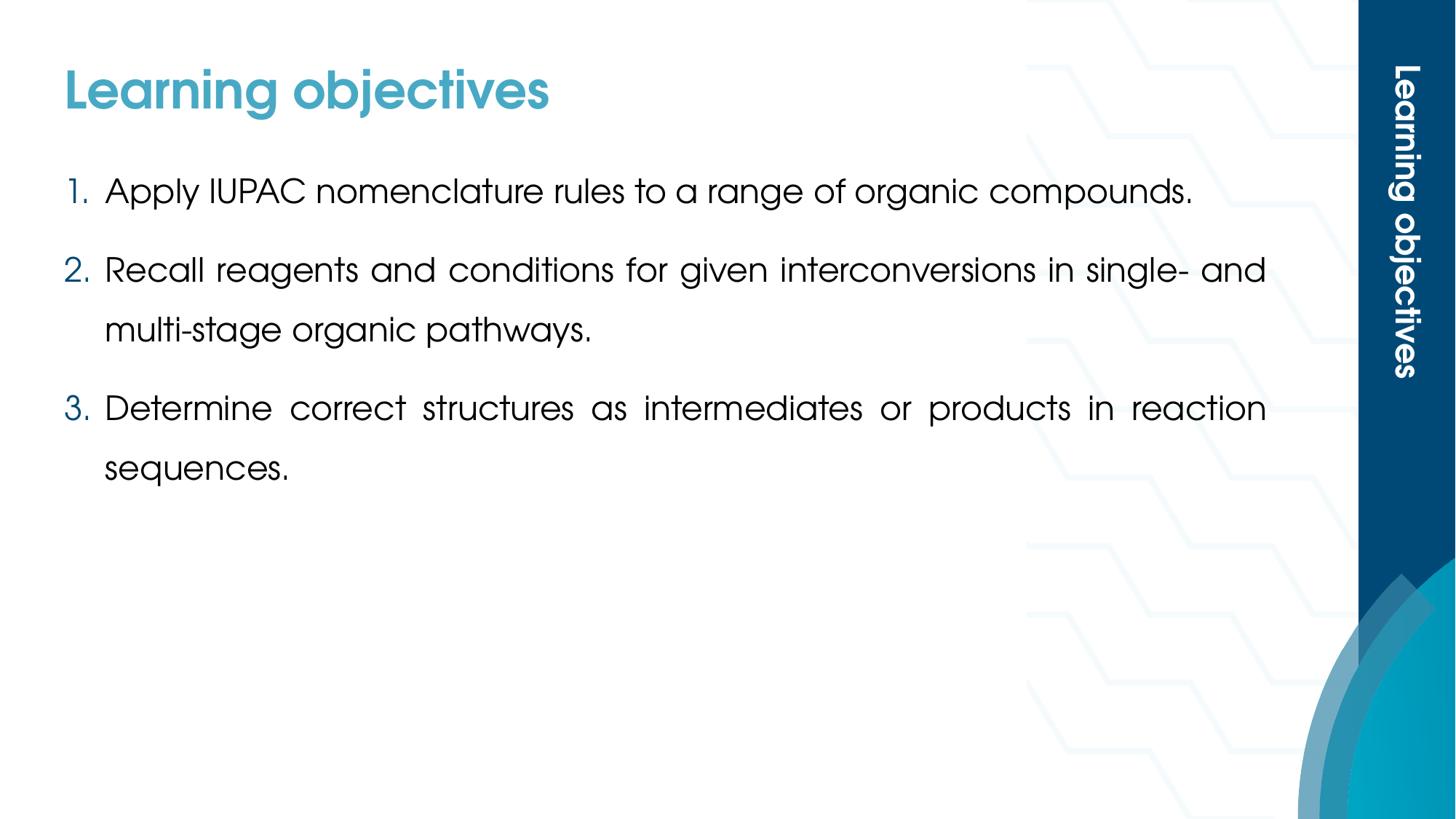

# Learning objectives
Learning objectives
Apply IUPAC nomenclature rules to a range of organic compounds.
Recall reagents and conditions for given interconversions in single- and multi-stage organic pathways.
Determine correct structures as intermediates or products in reaction sequences.